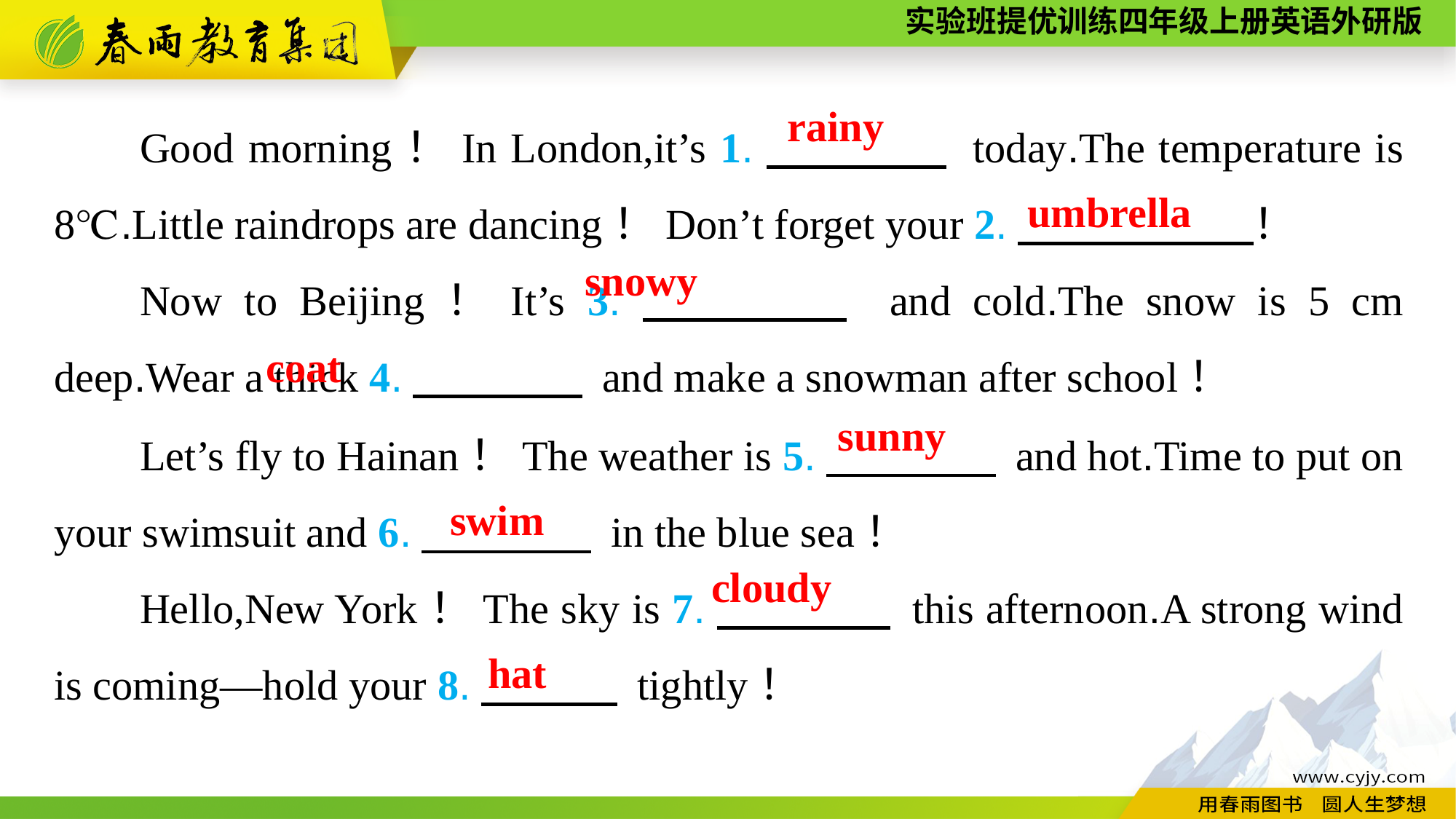

Good morning！In London,it’s 1.　　　　 today.The temperature is 8℃.Little raindrops are dancing！Don’t forget your 2.　　       　　！
Now to Beijing！It’s 3.　　　　 and cold.The snow is 5 cm deep.Wear a thick 4.　　　　 and make a snowman after school！
rainy
umbrella
snowy
coat
Let’s fly to Hainan！The weather is 5.　　　　 and hot.Time to put on your swimsuit and 6.　　　　 in the blue sea！
Hello,New York！The sky is 7.　　　　 this afternoon.A strong wind is coming—hold your 8.　　　  tightly！
sunny
swim
cloudy
hat